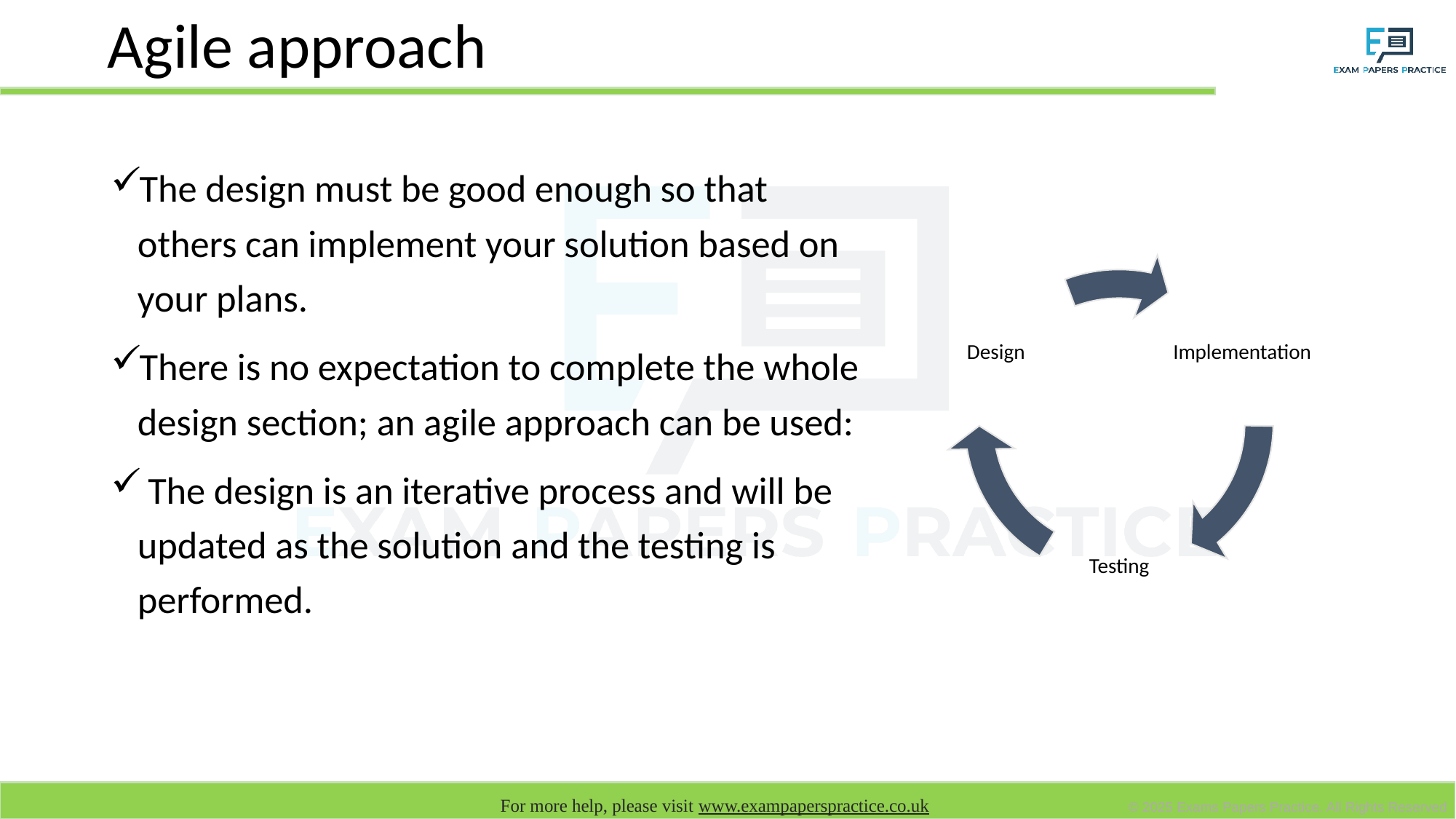

# Agile approach
The design must be good enough so that others can implement your solution based on your plans.
There is no expectation to complete the whole design section; an agile approach can be used:
 The design is an iterative process and will be updated as the solution and the testing is performed.

Implementation
Testing
Design